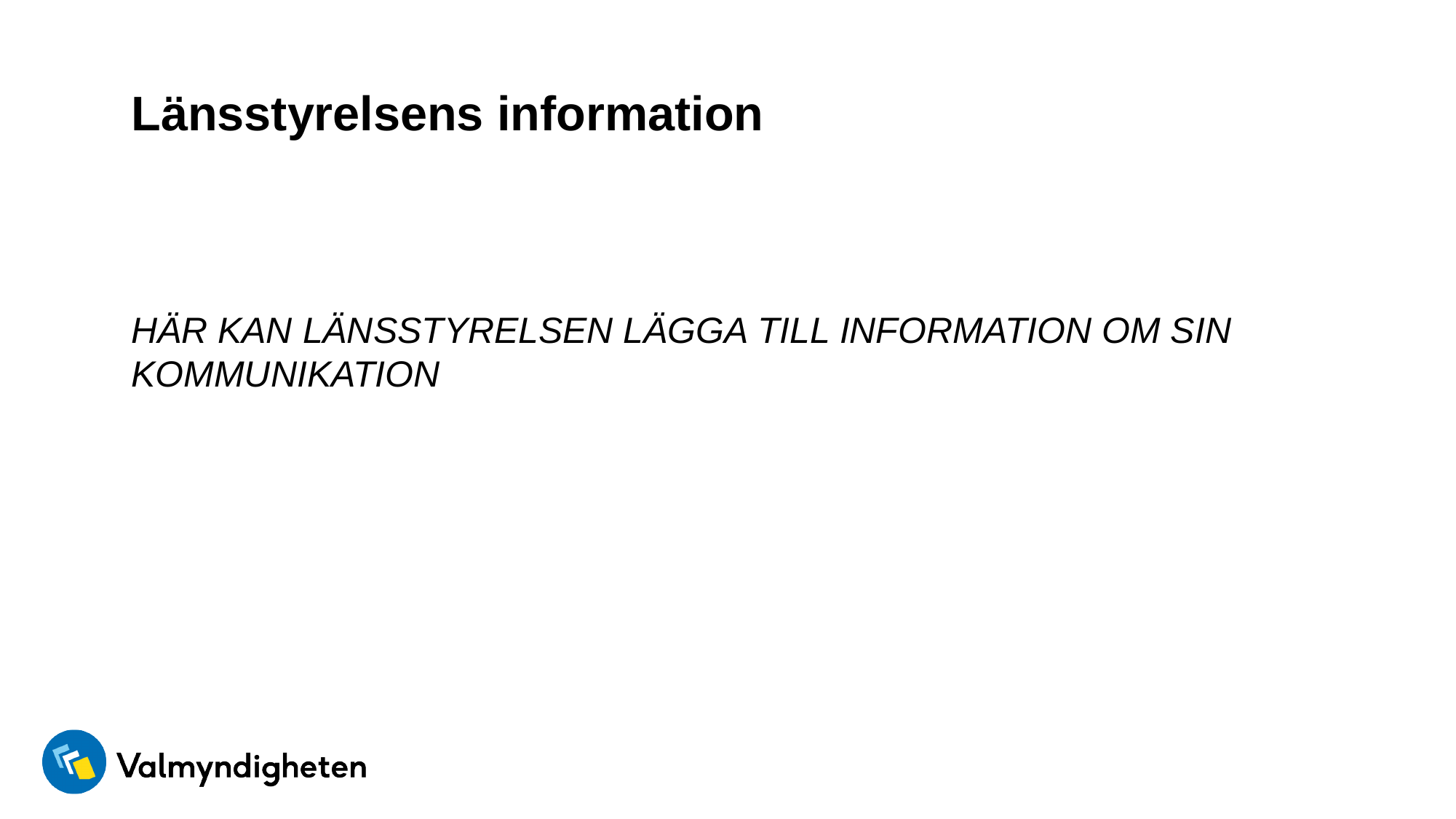

# Länsstyrelsens information

HÄR KAN LÄNSSTYRELSEN LÄGGA TILL INFORMATION OM SIN KOMMUNIKATION